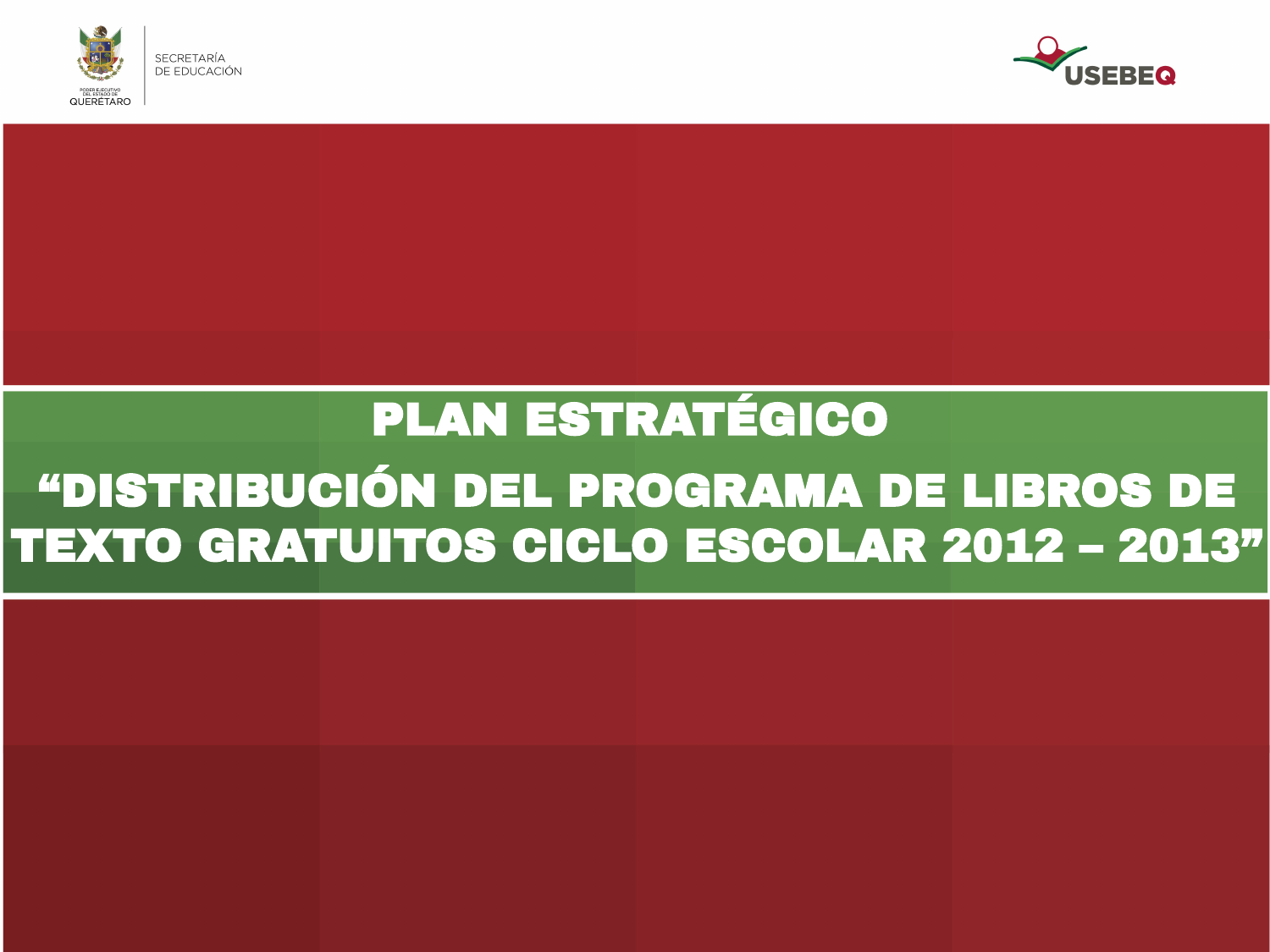

PLAN ESTRATÉGICO
“DISTRIBUCIÓN DEL PROGRAMA DE LIBROS DE TEXTO GRATUITOS CICLO ESCOLAR 2012 – 2013”